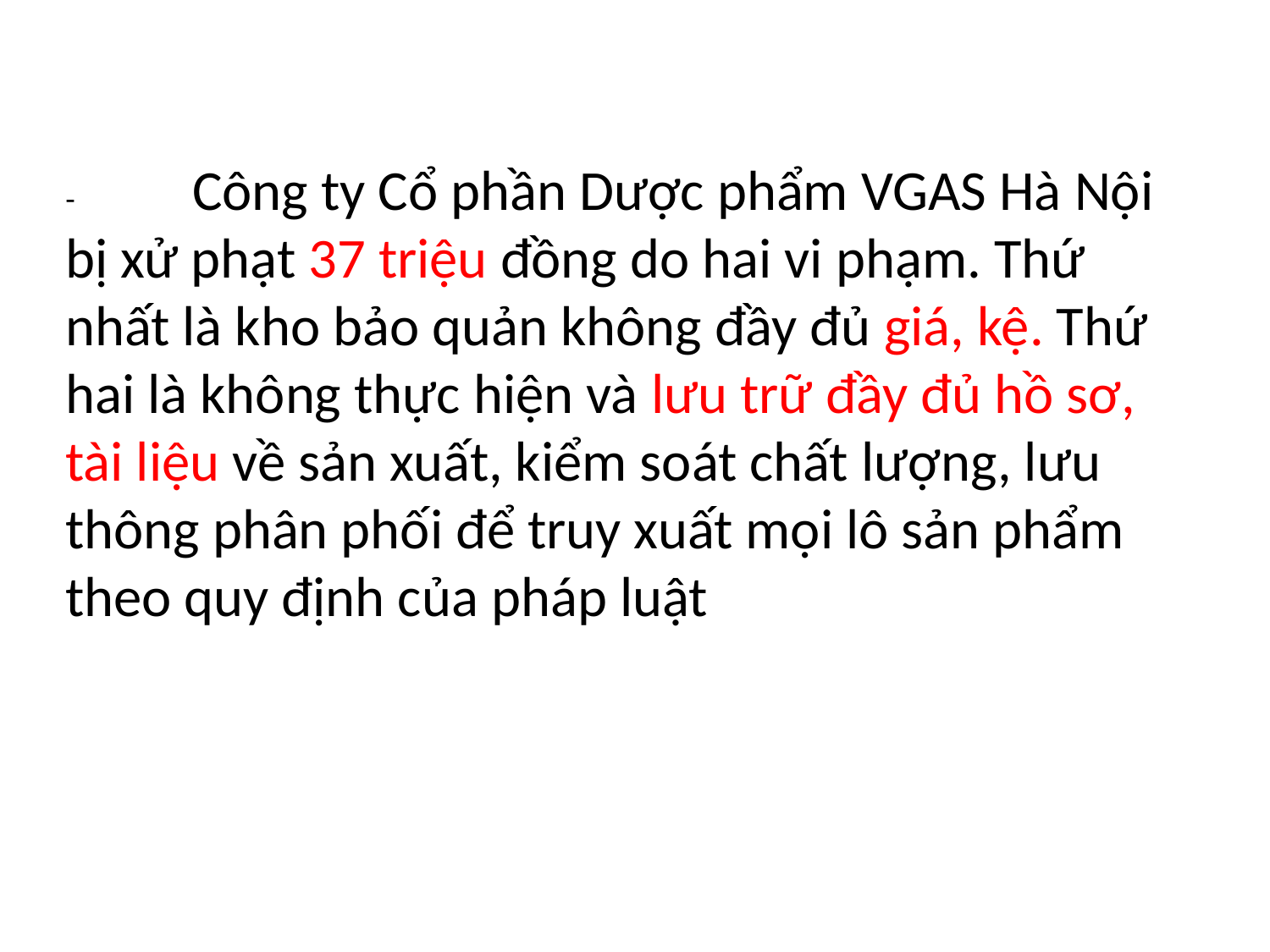

-	Công ty Cổ phần Dược phẩm VGAS Hà Nội bị xử phạt 37 triệu đồng do hai vi phạm. Thứ nhất là kho bảo quản không đầy đủ giá, kệ. Thứ hai là không thực hiện và lưu trữ đầy đủ hồ sơ, tài liệu về sản xuất, kiểm soát chất lượng, lưu thông phân phối để truy xuất mọi lô sản phẩm theo quy định của pháp luật